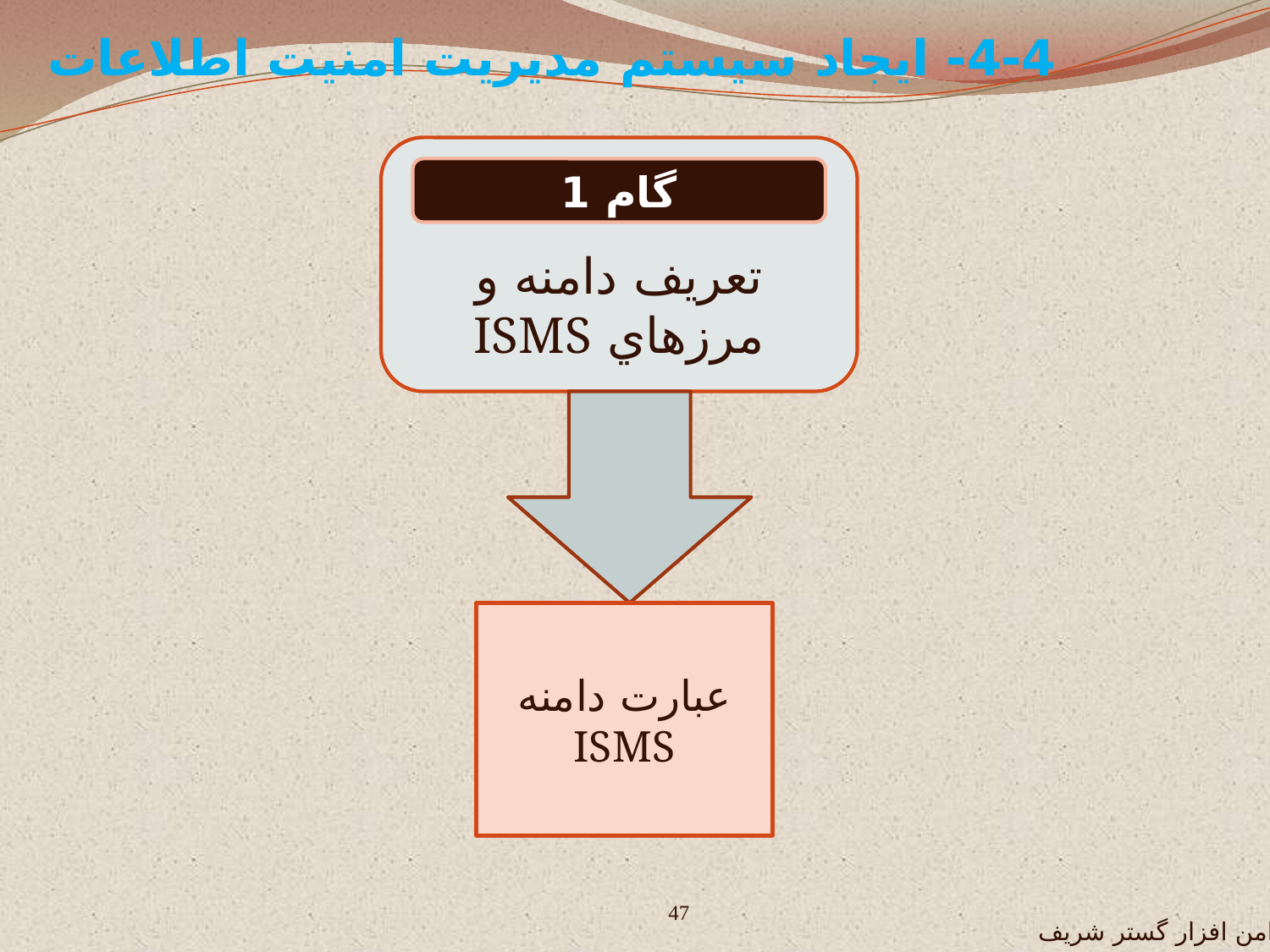

4-4- ايجاد سيستم مديريت امنيت اطلاعات

تعريف دامنه و مرزهاي ISMS
گام 1

عبارت دامنه
ISMS